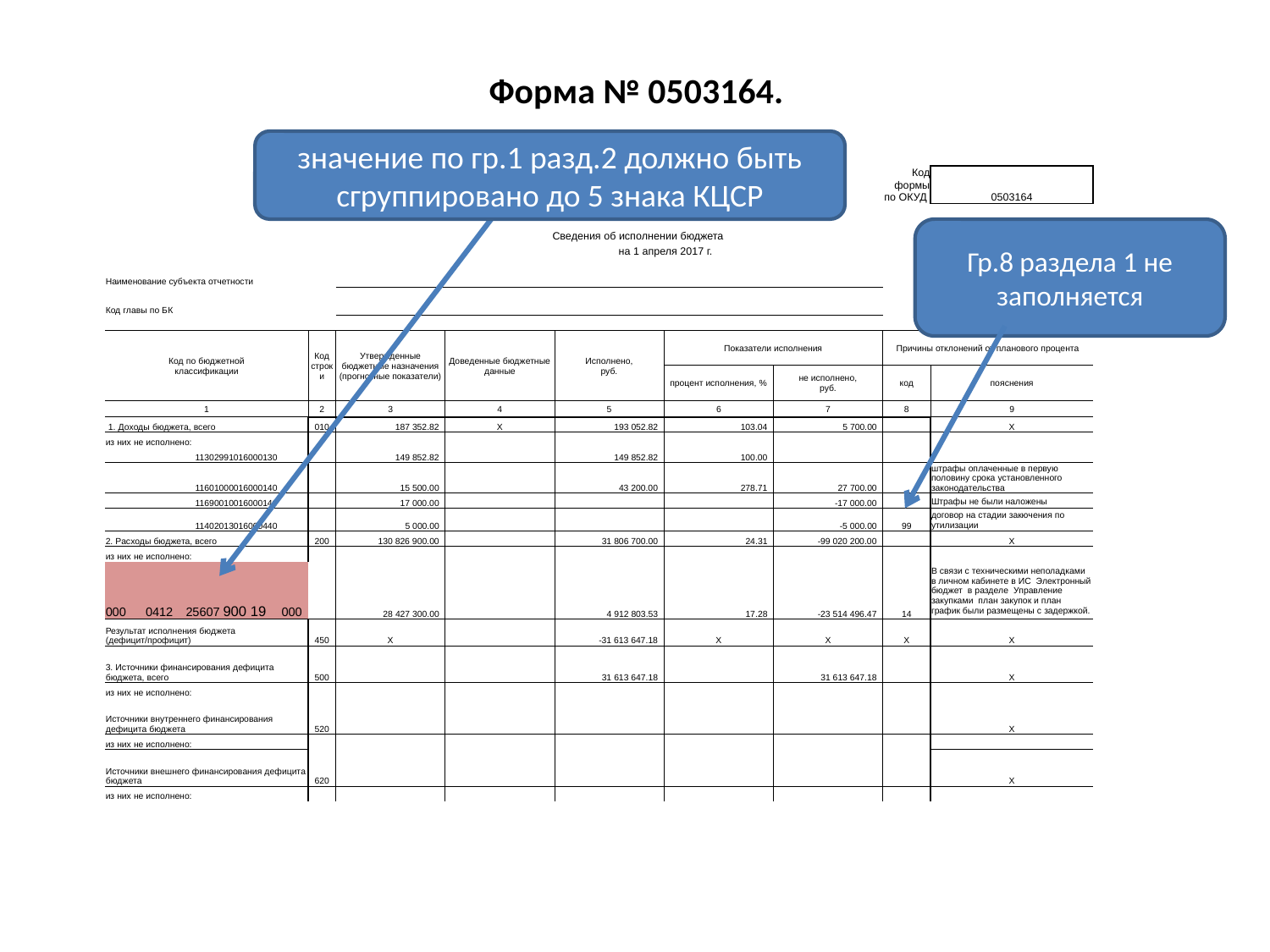

# Форма № 0503164.
значение по гр.1 разд.2 должно быть сгруппировано до 5 знака КЦСР
|  |  |  |  |  |  |  |  |  |  |  |  |  | Код формы по ОКУД | 0503164 |
| --- | --- | --- | --- | --- | --- | --- | --- | --- | --- | --- | --- | --- | --- | --- |
|  |  |  |  |  |  |  |  |  |  |  |  |  |  |  |
| Сведения об исполнении бюджета |  |  |  |  |  |  |  |  |  |  |  |  |  |  |
|  |  |  |  |  |  |  |  |  | на 1 апреля 2017 г. |  |  |  |  |  |
|  |  |  |  |  |  |  |  |  |  |  |  |  |  |  |
| Наименование субъекта отчетности |  |  |  |  |  |  |  |  |  |  |  |  |  |  |
|  |  |  |  |  |  |  |  |  |  |  |  |  |  |  |
| Код главы по БК |  |  |  |  |  |  |  |  |  |  |  |  |  |  |
|  |  |  |  |  |  |  |  |  |  |  |  |  |  |  |
| Код по бюджетной классификации |  |  |  |  |  |  | Код строки | Утвержденные бюджетные назначения (прогнозные показатели) | Доведенные бюджетные данные | Исполнено, руб. | Показатели исполнения |  | Причины отклонений от планового процента |  |
|  |  |  |  |  |  |  |  |  |  |  | процент исполнения, % | не исполнено, руб. | код | пояснения |
| 1 |  |  |  |  |  |  | 2 | 3 | 4 | 5 | 6 | 7 | 8 | 9 |
| 1. Доходы бюджета, всего |  |  |  |  |  |  | 010 | 187 352.82 | Х | 193 052.82 | 103.04 | 5 700.00 |  | Х |
| из них не исполнено: |  |  |  |  |  |  |  |  |  |  |  |  |  |  |
|  |  |  | 11302991016000130 |  |  |  |  | 149 852.82 |  | 149 852.82 | 100.00 |  |  | - |
|  |  |  | 11601000016000140 |  |  |  |  | 15 500.00 |  | 43 200.00 | 278.71 | 27 700.00 |  | штрафы оплаченные в первую половину срока установленного законодательства |
|  |  |  | 11690010016000140 |  |  |  |  | 17 000.00 |  |  |  | -17 000.00 |  | Штрафы не были наложены |
|  |  |  | 11402013016000440 |  |  |  |  | 5 000.00 |  |  |  | -5 000.00 | 99 | договор на стадии закючения по утилизации |
| 2. Расходы бюджета, всего |  |  |  |  |  |  | 200 | 130 826 900.00 |  | 31 806 700.00 | 24.31 | -99 020 200.00 |  | Х |
| из них не исполнено: |  |  |  |  |  |  |  |  |  |  |  |  |  |  |
| 000 | 0412 | 25607 900 19 |  |  |  | 000 |  | 28 427 300.00 |  | 4 912 803.53 | 17.28 | -23 514 496.47 | 14 | В связи с техническими неполадками в личном кабинете в ИС Электронный бюджет в разделе Управление закупками план закупок и план график были размещены с задержкой. |
| Результат исполнения бюджета (дефицит/профицит) |  |  |  |  |  |  | 450 | Х |  | -31 613 647.18 | Х | Х | Х | Х |
| 3. Источники финансирования дефицита бюджета, всего |  |  |  |  |  |  | 500 |  |  | 31 613 647.18 |  | 31 613 647.18 |  | Х |
| из них не исполнено: |  |  |  |  |  |  |  |  |  |  |  |  |  |  |
| Источники внутреннего финансирования дефицита бюджета |  |  |  |  |  |  | 520 |  |  |  |  |  |  | Х |
| из них не исполнено: |  |  |  |  |  |  |  |  |  |  |  |  |  |  |
| Источники внешнего финансирования дефицита бюджета |  |  |  |  |  |  | 620 |  |  |  |  |  |  | Х |
| из них не исполнено: |  |  |  |  |  |  |  |  |  |  |  |  |  |  |
Гр.8 раздела 1 не заполняется